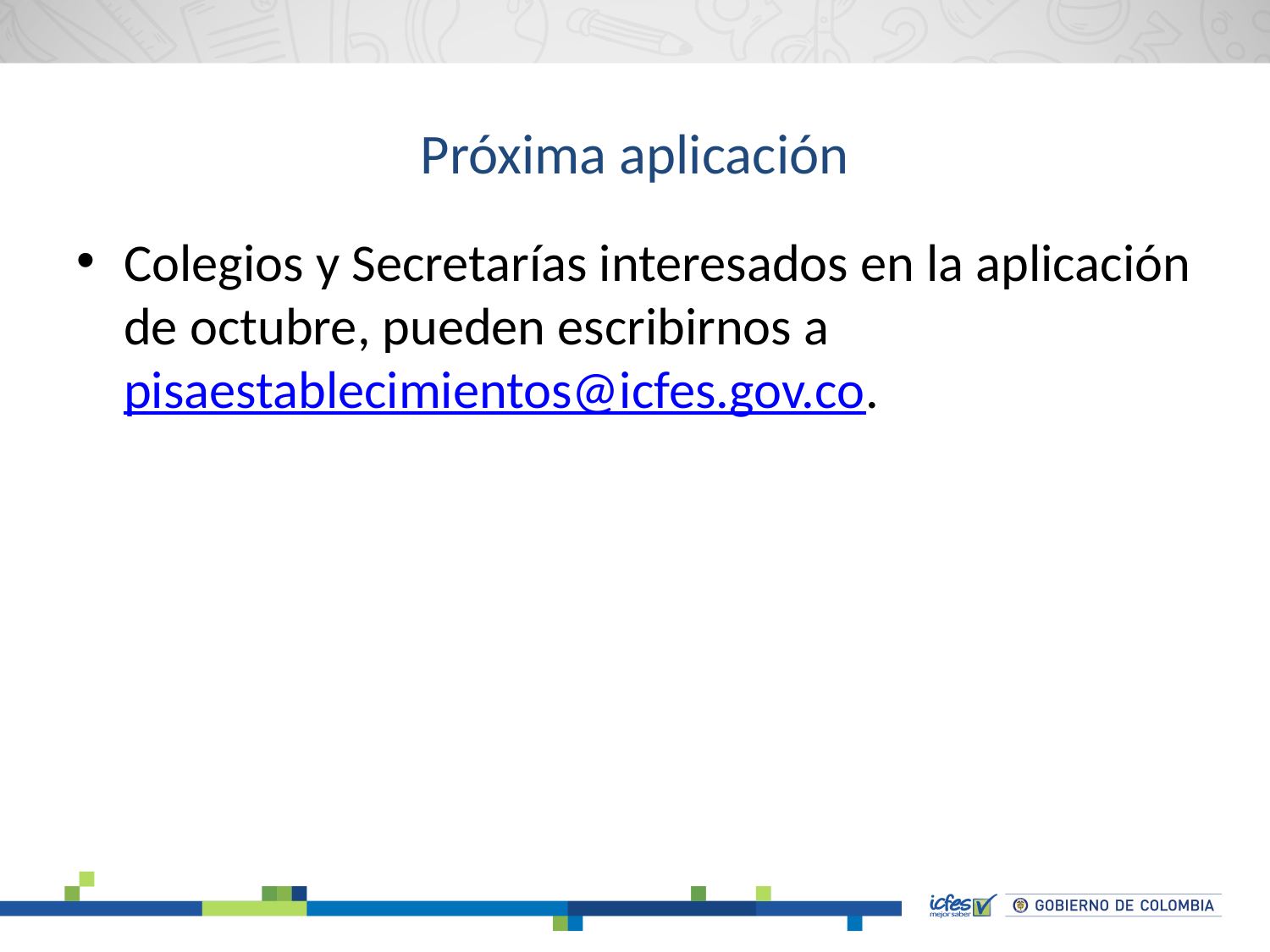

# Próxima aplicación
Colegios y Secretarías interesados en la aplicación de octubre, pueden escribirnos a pisaestablecimientos@icfes.gov.co.